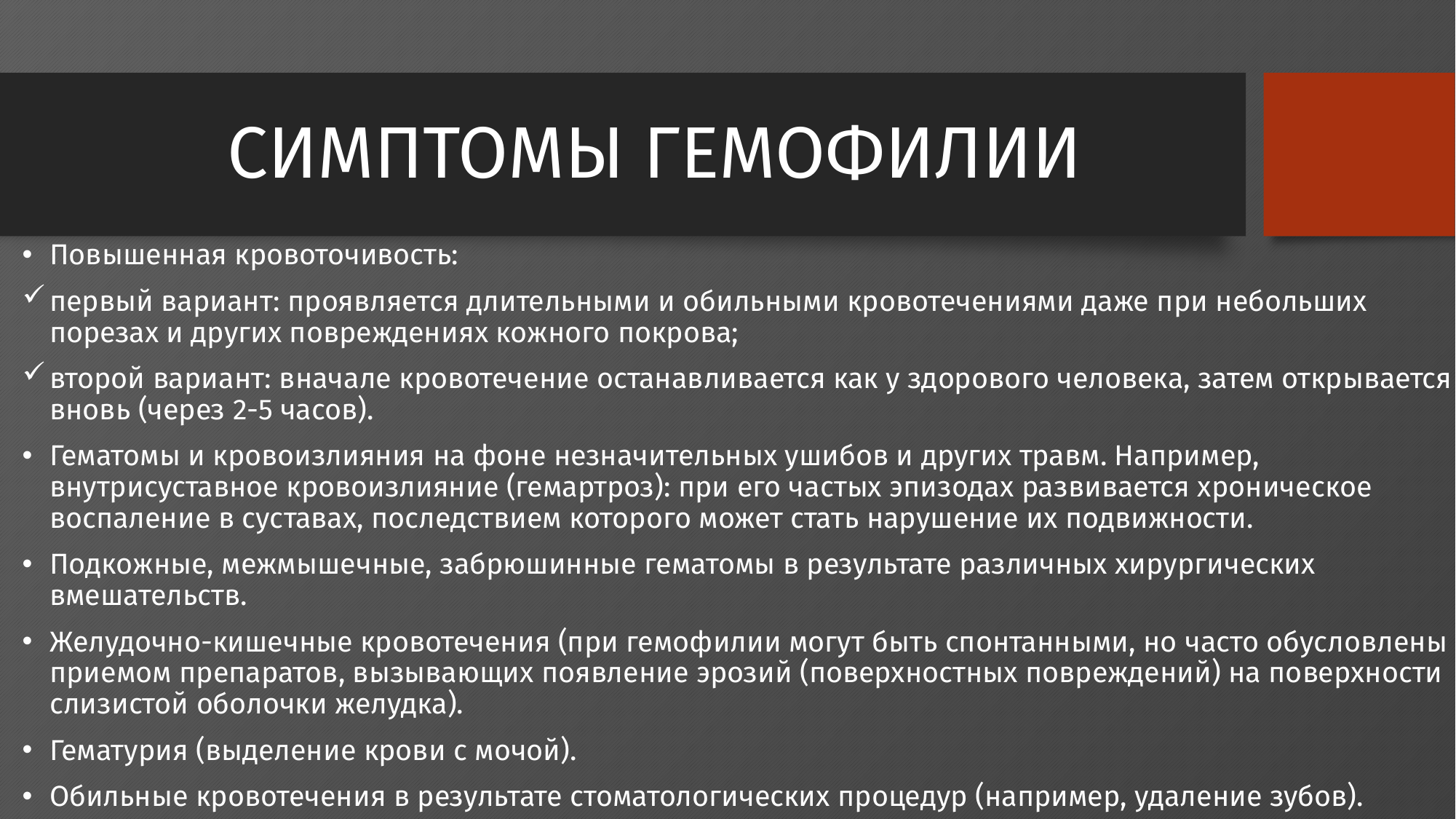

# СИМПТОМЫ ГЕМОФИЛИИ
Повышенная кровоточивость:
первый вариант: проявляется длительными и обильными кровотечениями даже при небольших порезах и других повреждениях кожного покрова;
второй вариант: вначале кровотечение останавливается как у здорового человека, затем открывается вновь (через 2-5 часов).
Гематомы и кровоизлияния на фоне незначительных ушибов и других травм. Например, внутрисуставное кровоизлияние (гемартроз): при его частых эпизодах развивается хроническое воспаление в суставах, последствием которого может стать нарушение их подвижности.
Подкожные, межмышечные, забрюшинные гематомы в результате различных хирургических вмешательств.
Желудочно-кишечные кровотечения (при гемофилии могут быть спонтанными, но часто обусловлены приемом препаратов, вызывающих появление эрозий (поверхностных повреждений) на поверхности слизистой оболочки желудка).
Гематурия (выделение крови с мочой).
Обильные кровотечения в результате стоматологических процедур (например, удаление зубов).